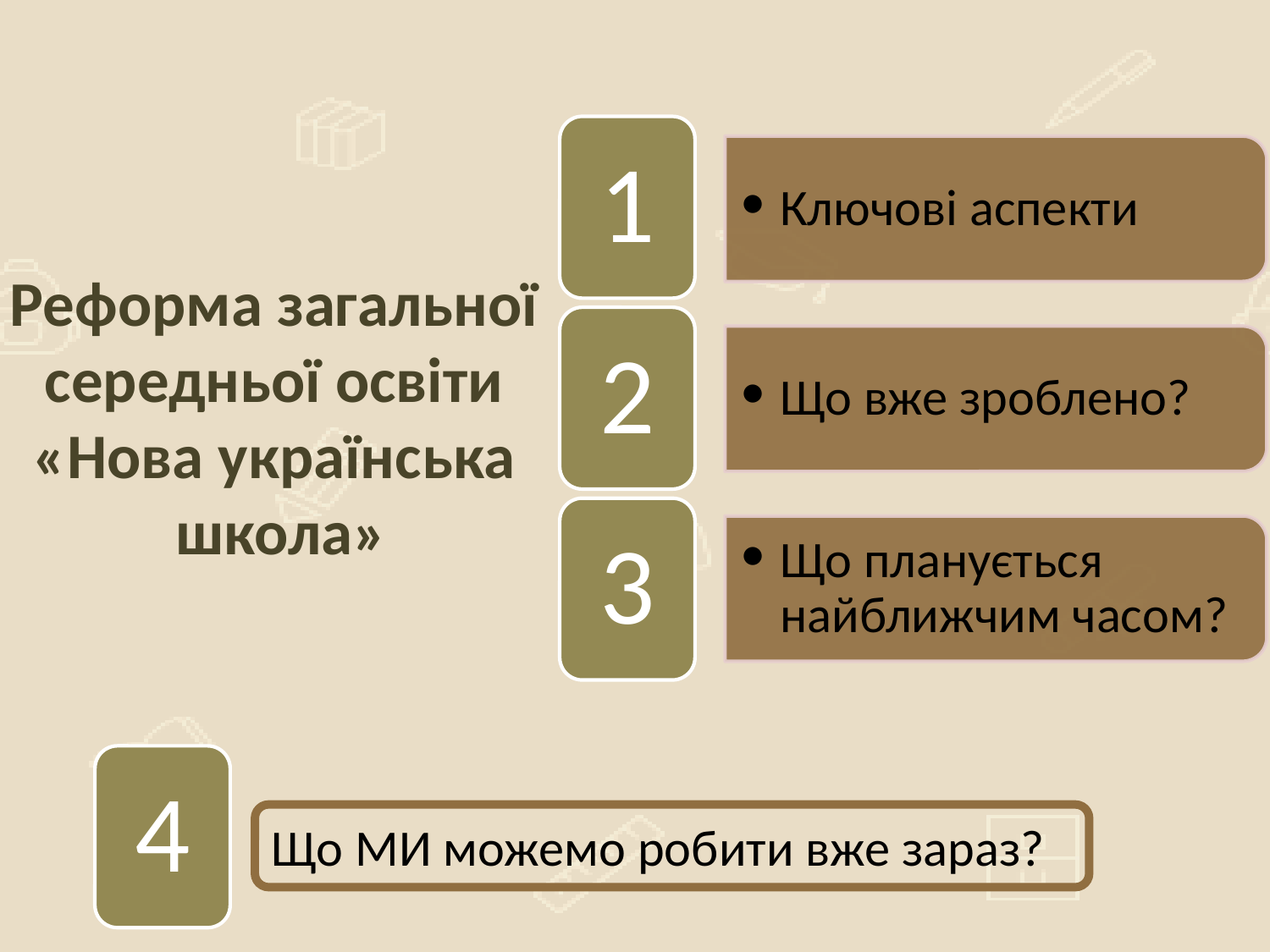

1

Ключові аспекти

2

Що вже зроблено?

3
Що планується найближчим часом?
Реформа загальної
середньої освіти
«Нова українська
школа»

4
Що МИ можемо робити вже зараз?